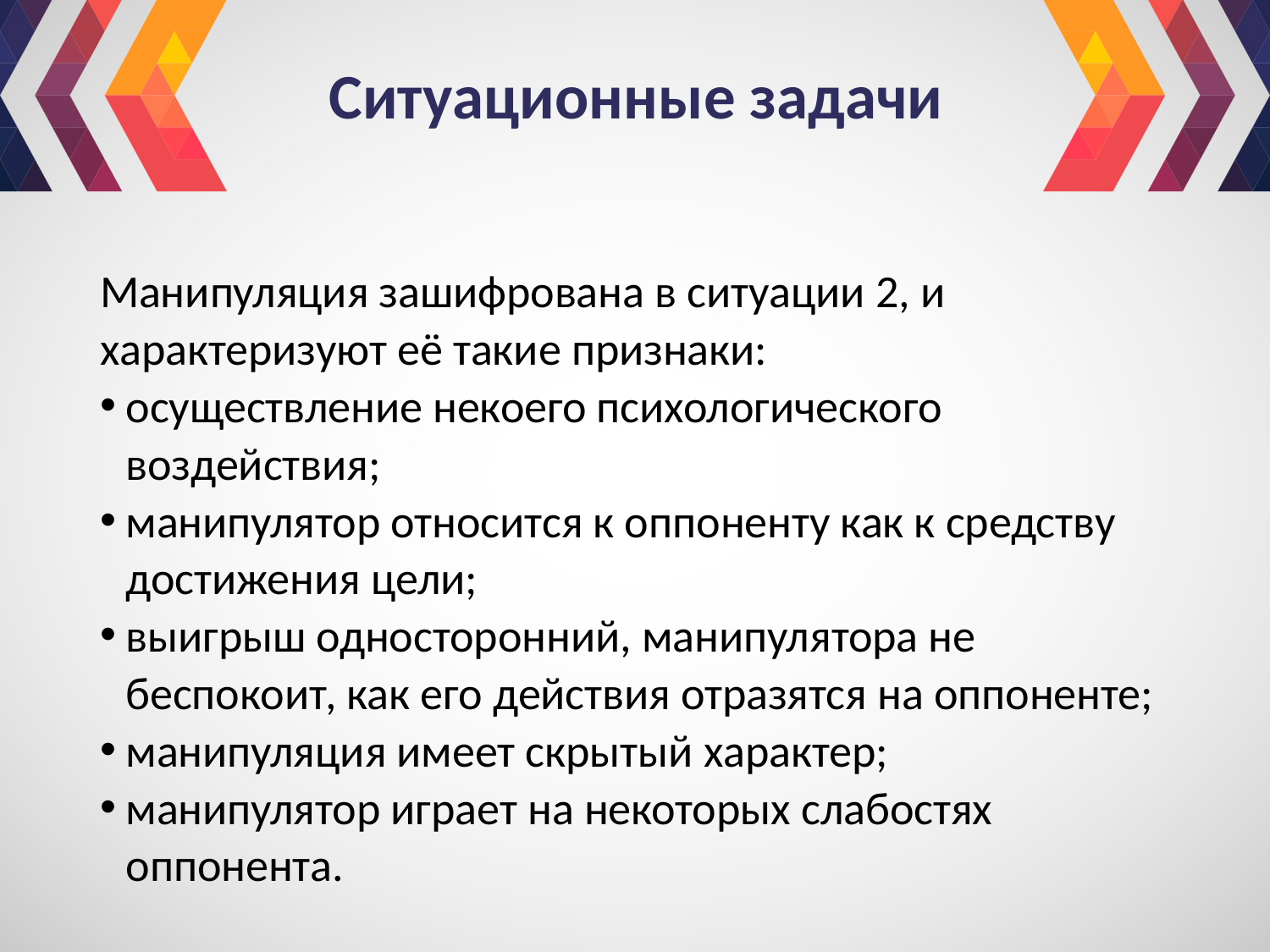

# Ситуационные задачи
Манипуляция зашифрована в ситуации 2, и характеризуют её такие признаки:
осуществление некоего психологического воздействия;
манипулятор относится к оппоненту как к средству достижения цели;
выигрыш односторонний, манипулятора не беспокоит, как его действия отразятся на оппоненте;
манипуляция имеет скрытый характер;
манипулятор играет на некоторых слабостях оппонента.